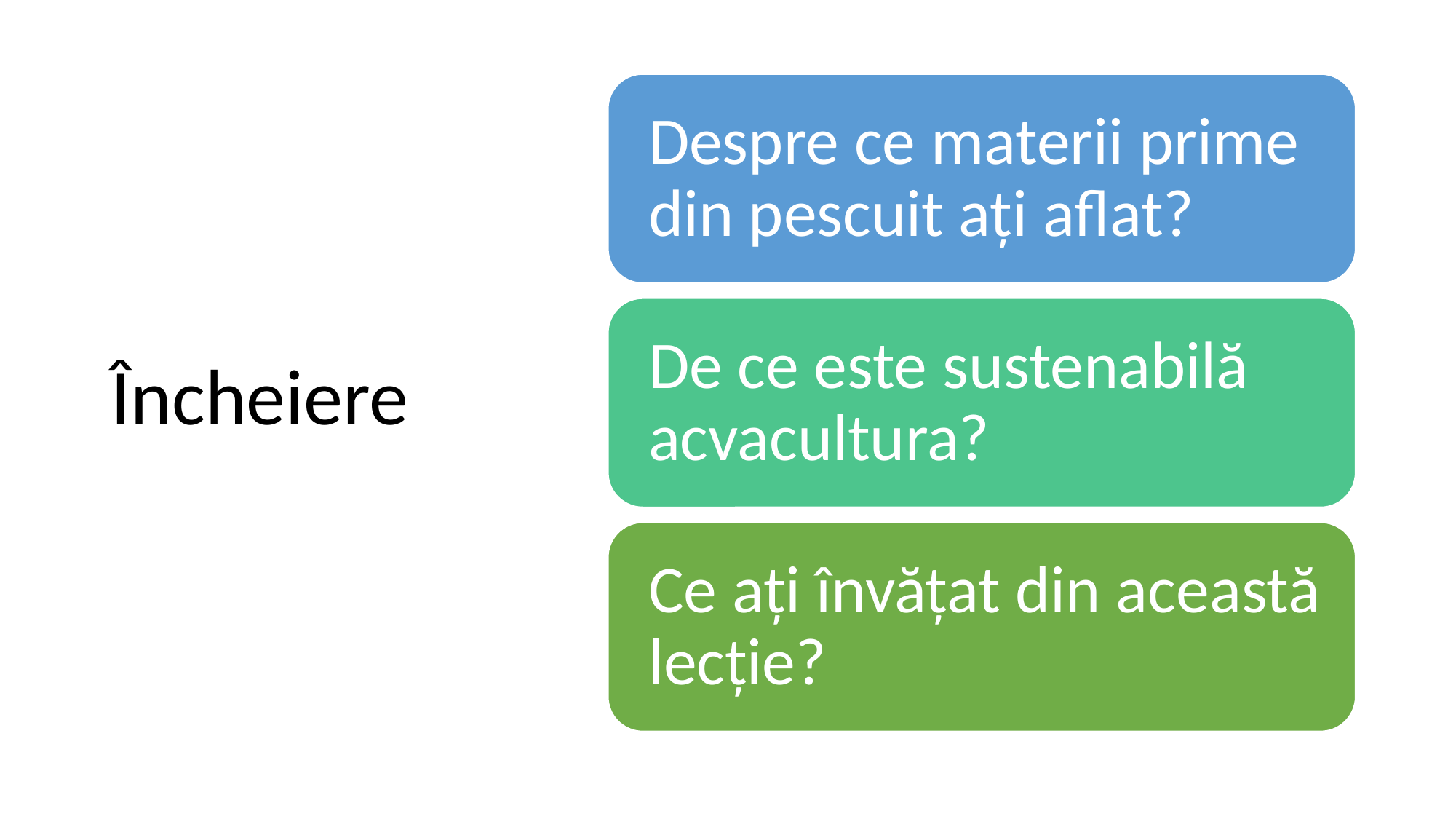

# Încheiere
Despre ce materii prime din pescuit ați aflat?
De ce este sustenabilă acvacultura?
Ce ați învățat din această lecție?